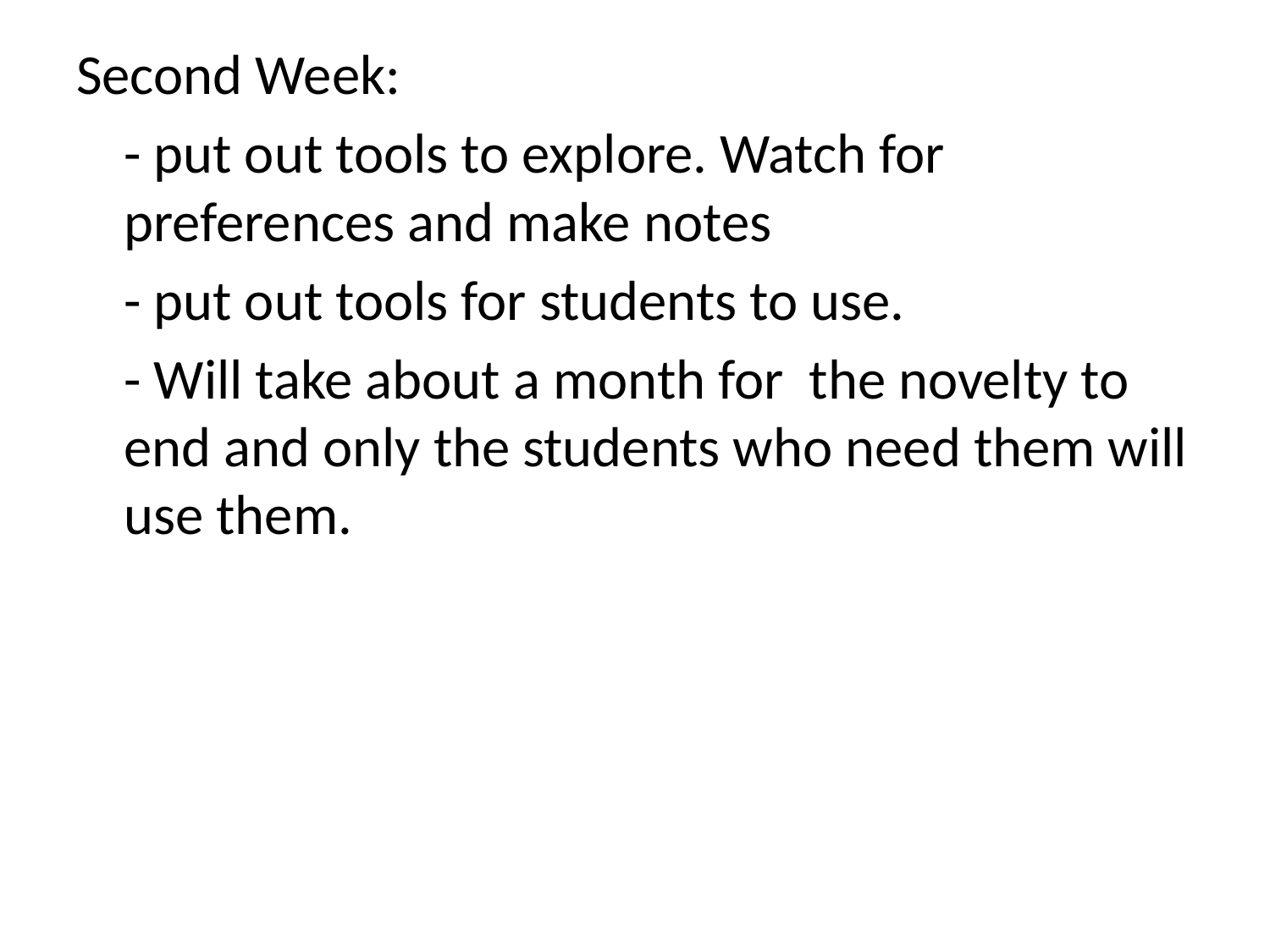

Second Week:
	- put out tools to explore. Watch for preferences and make notes
	- put out tools for students to use.
	- Will take about a month for  the novelty to end and only the students who need them will use them.